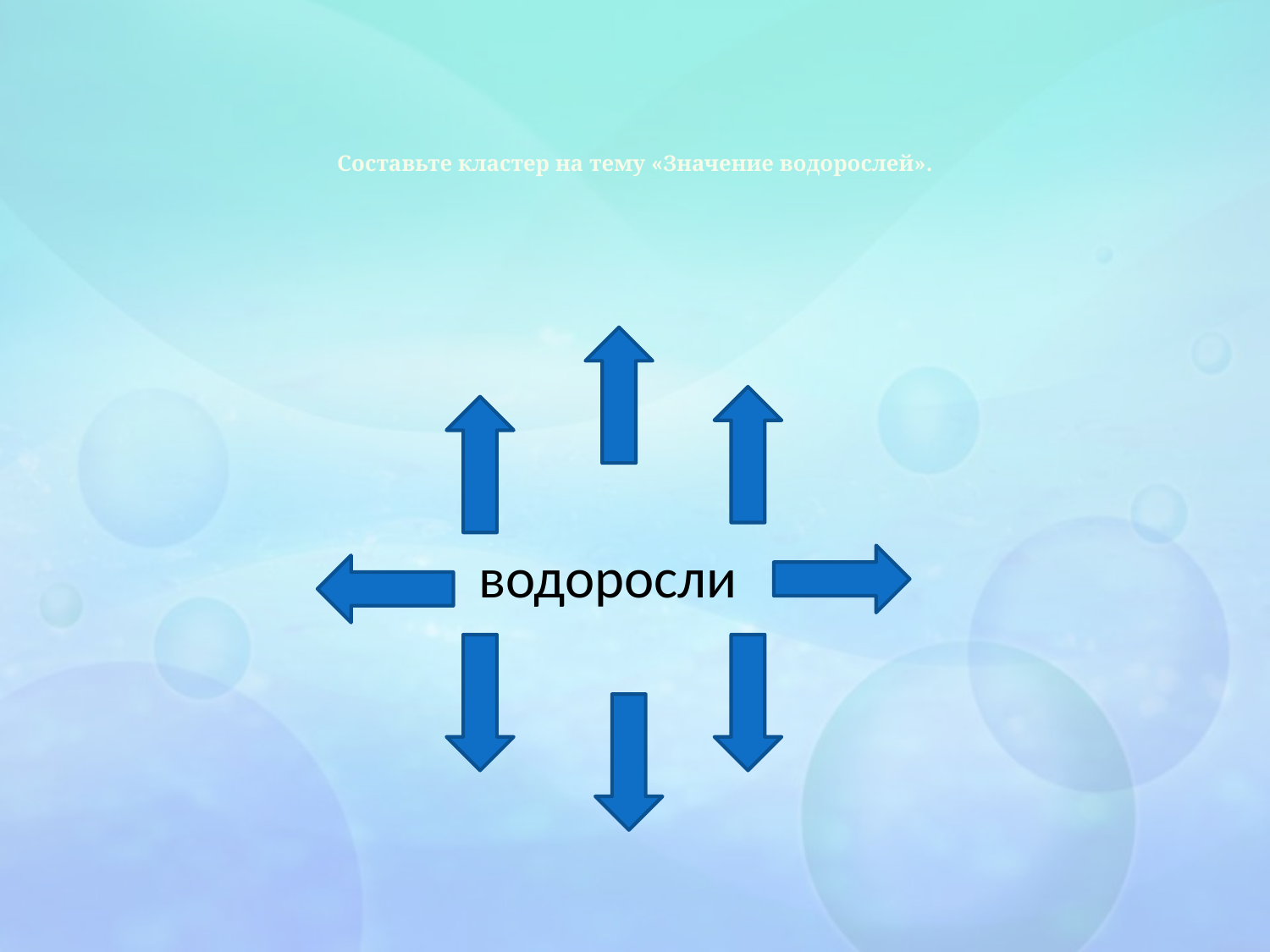

# Составьте кластер на тему «Значение водорослей».

водоросли